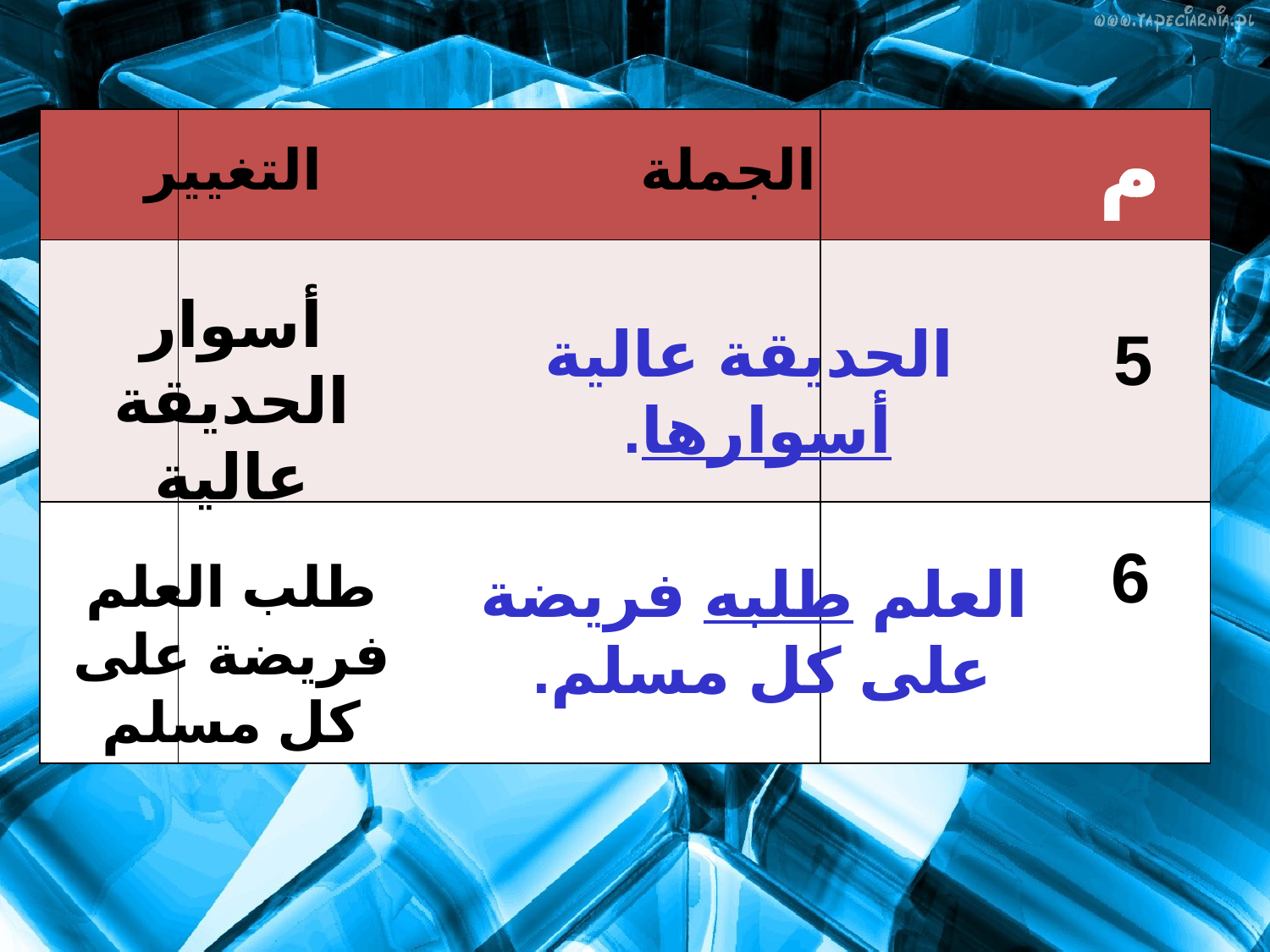

|  |  |  |
| --- | --- | --- |
|  |  |  |
|  |  |  |
م
التغيير
الجملة
أسوار الحديقة عالية
الحديقة عالية أسوارها.
5
6
طلب العلم فريضة على كل مسلم
العلم طلبه فريضة على كل مسلم.